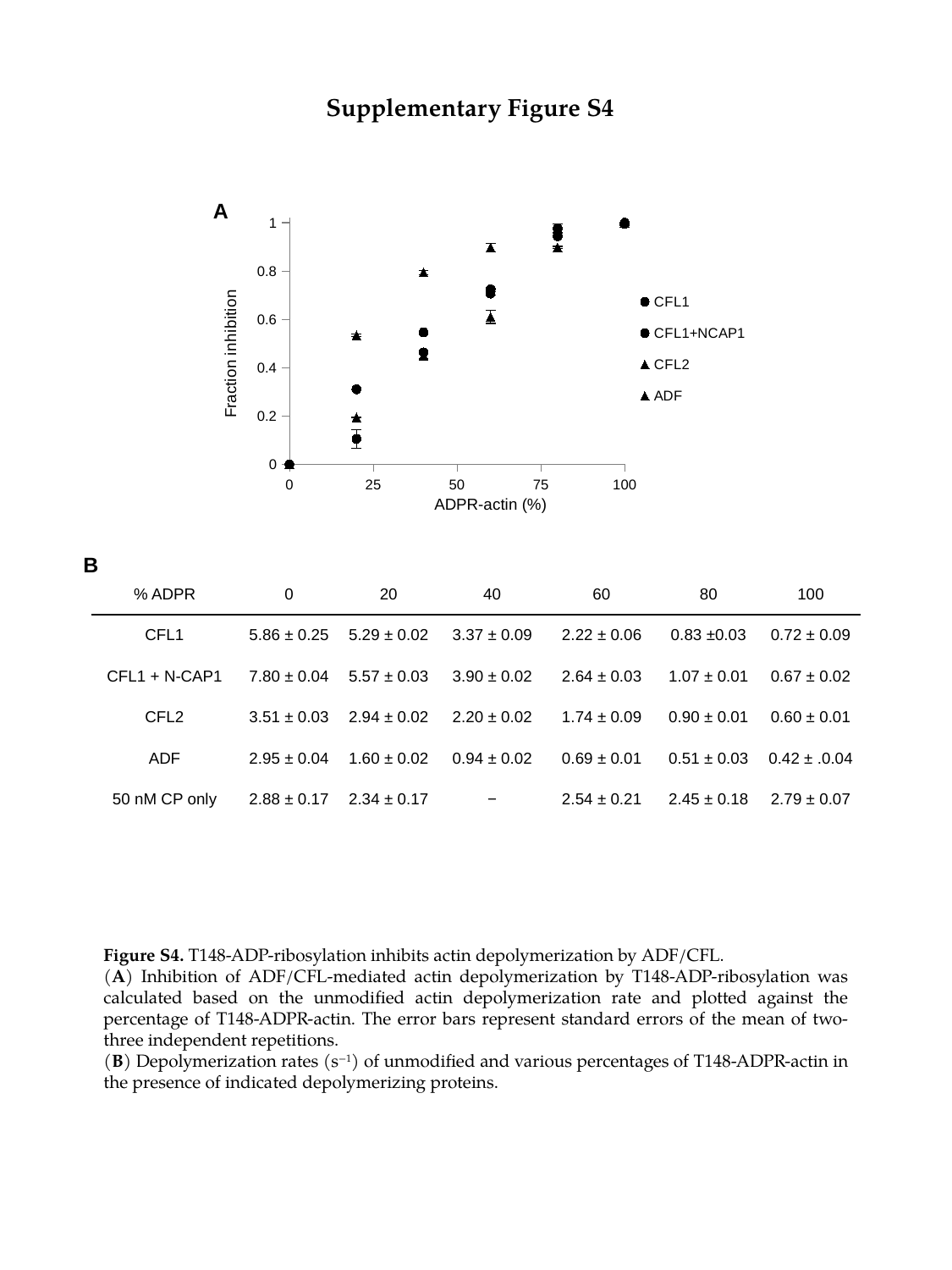

Supplementary Figure S4
A

### Chart

| Category | CFL1 | CFL1+NCAP1 | CFL2 | ADF |
|---|---|---|---|---|
ADPR-actin (%)
B
| % ADPR | 0 | 20 | 40 | 60 | 80 | 100 |
| --- | --- | --- | --- | --- | --- | --- |
| CFL1 | 5.86 ± 0.25 | 5.29 ± 0.02 | 3.37 ± 0.09 | 2.22 ± 0.06 | 0.83 ±0.03 | 0.72 ± 0.09 |
| CFL1 + N-CAP1 | 7.80 ± 0.04 | 5.57 ± 0.03 | 3.90 ± 0.02 | 2.64 ± 0.03 | 1.07 ± 0.01 | 0.67 ± 0.02 |
| CFL2 | 3.51 ± 0.03 | 2.94 ± 0.02 | 2.20 ± 0.02 | 1.74 ± 0.09 | 0.90 ± 0.01 | 0.60 ± 0.01 |
| ADF | 2.95 ± 0.04 | 1.60 ± 0.02 | 0.94 ± 0.02 | 0.69 ± 0.01 | 0.51 ± 0.03 | 0.42 ± .0.04 |
| 50 nM CP only | 2.88 ± 0.17 | 2.34 ± 0.17 | − | 2.54 ± 0.21 | 2.45 ± 0.18 | 2.79 ± 0.07 |
Figure S4. T148-ADP-ribosylation inhibits actin depolymerization by ADF/CFL.
(A) Inhibition of ADF/CFL-mediated actin depolymerization by T148-ADP-ribosylation was calculated based on the unmodified actin depolymerization rate and plotted against the percentage of T148-ADPR-actin. The error bars represent standard errors of the mean of two-three independent repetitions.
(B) Depolymerization rates (s−1) of unmodified and various percentages of T148-ADPR-actin in the presence of indicated depolymerizing proteins.